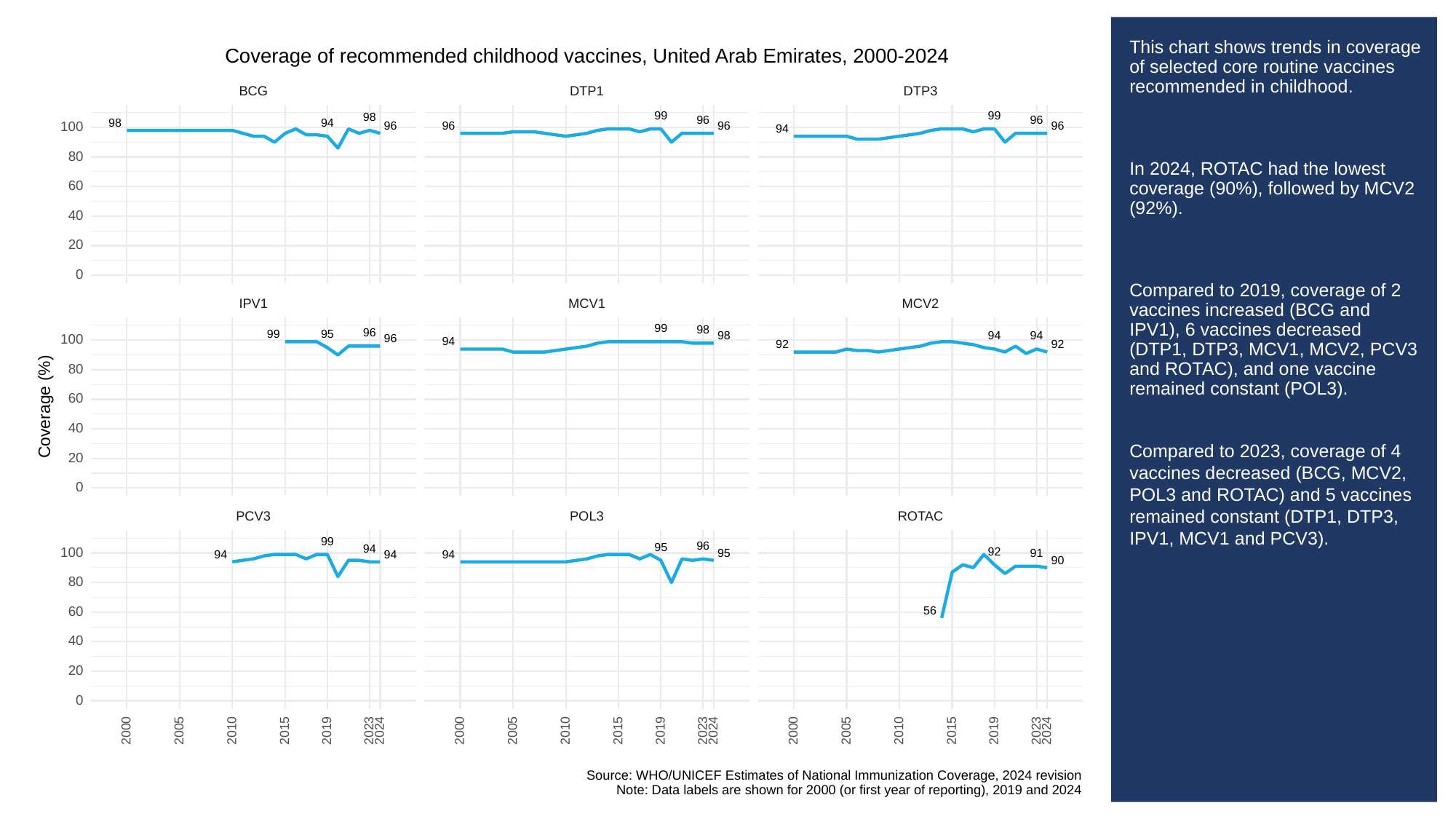

# This chart shows trends in coverage of selected core routine vaccines recommended in childhood.

In 2024, ROTAC had the lowest coverage (90%), followed by MCV2 (92%).

Compared to 2019, coverage of 2 vaccines increased (BCG and IPV1), 6 vaccines decreased (DTP1, DTP3, MCV1, MCV2, PCV3 and ROTAC), and one vaccine remained constant (POL3).

Compared to 2023, coverage of 4 vaccines decreased (BCG, MCV2, POL3 and ROTAC) and 5 vaccines remained constant (DTP1, DTP3, IPV1, MCV1 and PCV3).

Coverage of recommended childhood vaccines, United Arab Emirates, 2000-2024
BCG
DTP3
DTP1

99
99

98
96
96
98
94
96
96
96
96
100
94

80

60

40

20

0

MCV1
MCV2
IPV1

99

98
96
99
95
98
94
94
96
100
94

92
92

80

60
Coverage (%)

40

20

0

POL3
PCV3
ROTAC

99

96
95
94
100
92
95
91
94
94
94

90

80

56
60

40

20

0

2023
2023
2023
2000
2005
2010
2015
2019
2024
2000
2005
2010
2015
2019
2024
2000
2005
2010
2015
2019
2024
Source: WHO/UNICEF Estimates of National Immunization Coverage, 2024 revision
Note: Data labels are shown for 2000 (or first year of reporting), 2019 and 2024